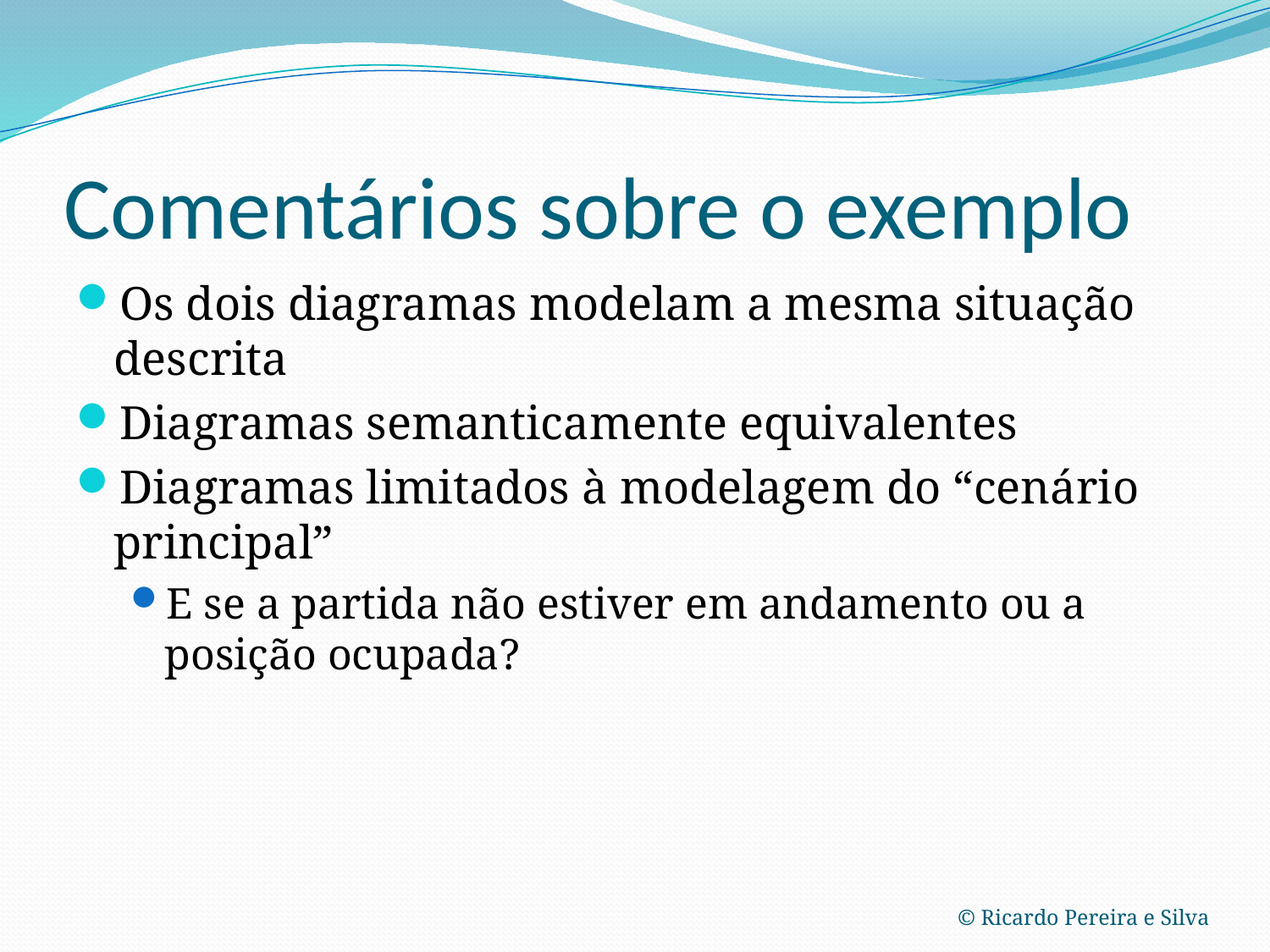

# Comentários sobre o exemplo
Os dois diagramas modelam a mesma situação descrita
Diagramas semanticamente equivalentes
Diagramas limitados à modelagem do “cenário principal”
E se a partida não estiver em andamento ou a posição ocupada?
© Ricardo Pereira e Silva